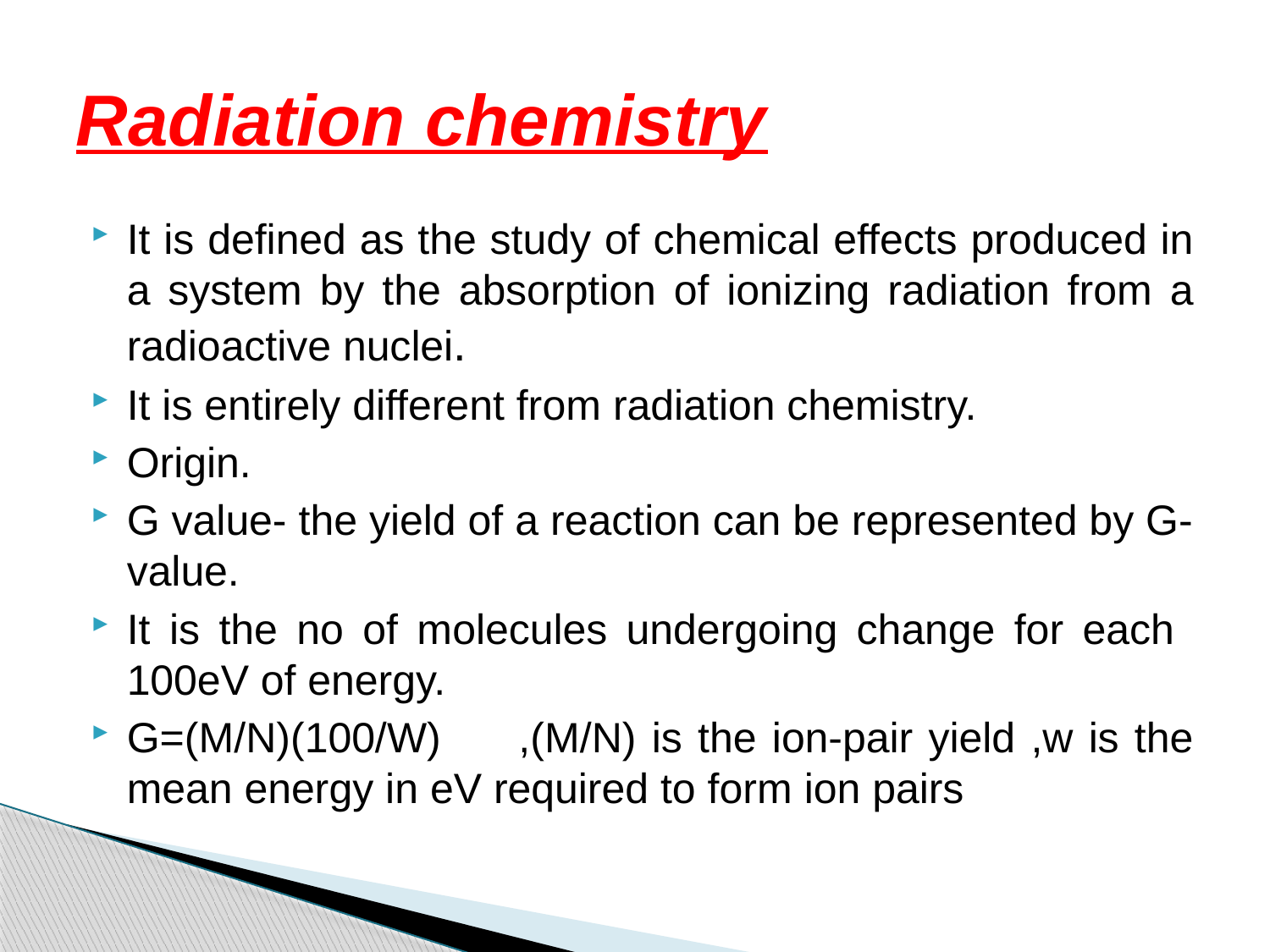

# Radiation chemistry
It is defined as the study of chemical effects produced in a system by the absorption of ionizing radiation from a radioactive nuclei.
It is entirely different from radiation chemistry.
Origin.
G value- the yield of a reaction can be represented by G-value.
It is the no of molecules undergoing change for each  100eV of energy.
G=(M/N)(100/W)     ,(M/N) is the ion-pair yield ,w is the mean energy in eV required to form ion pairs